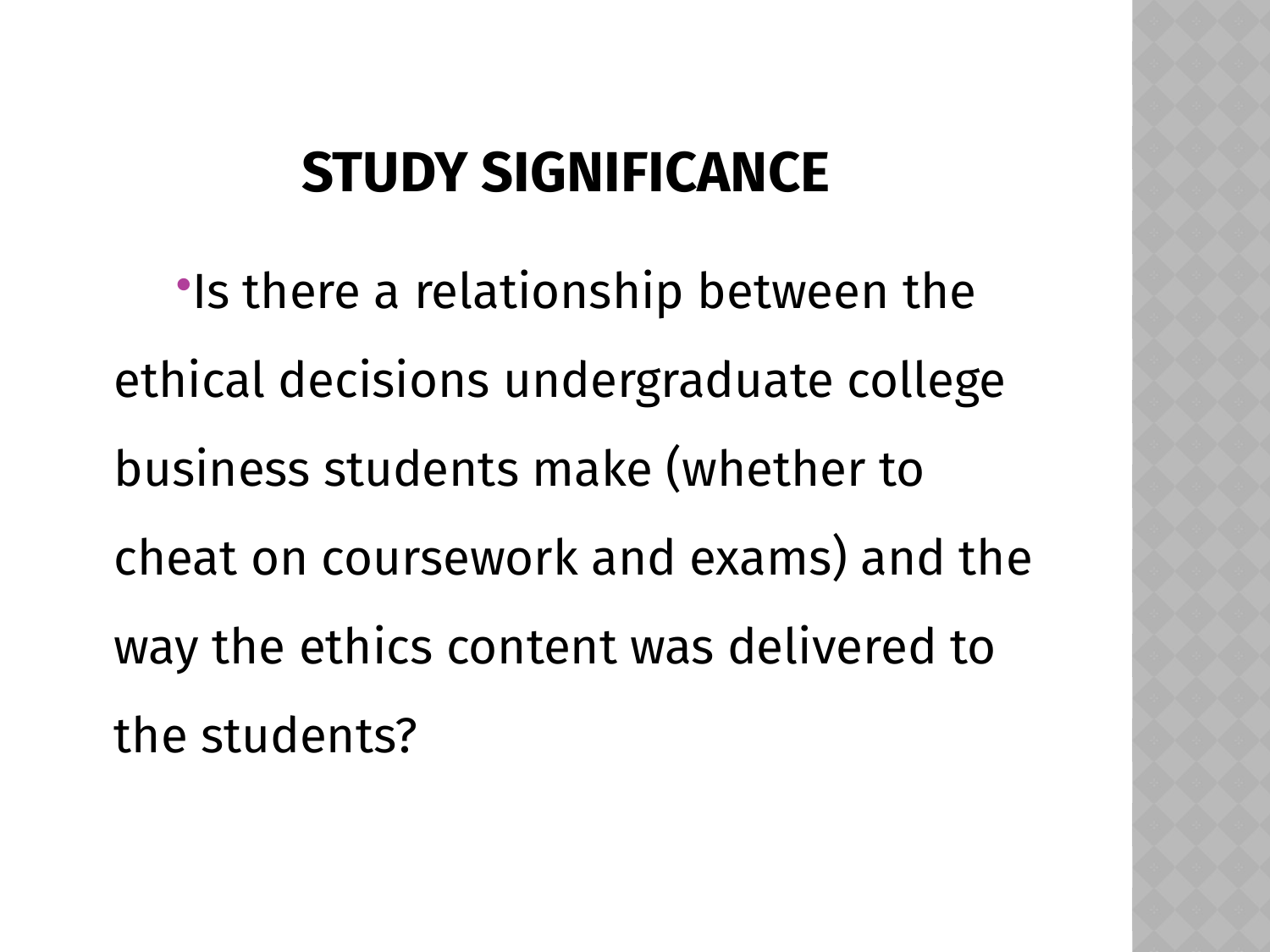

# Study Significance
Is there a relationship between the ethical decisions undergraduate college business students make (whether to cheat on coursework and exams) and the way the ethics content was delivered to the students?